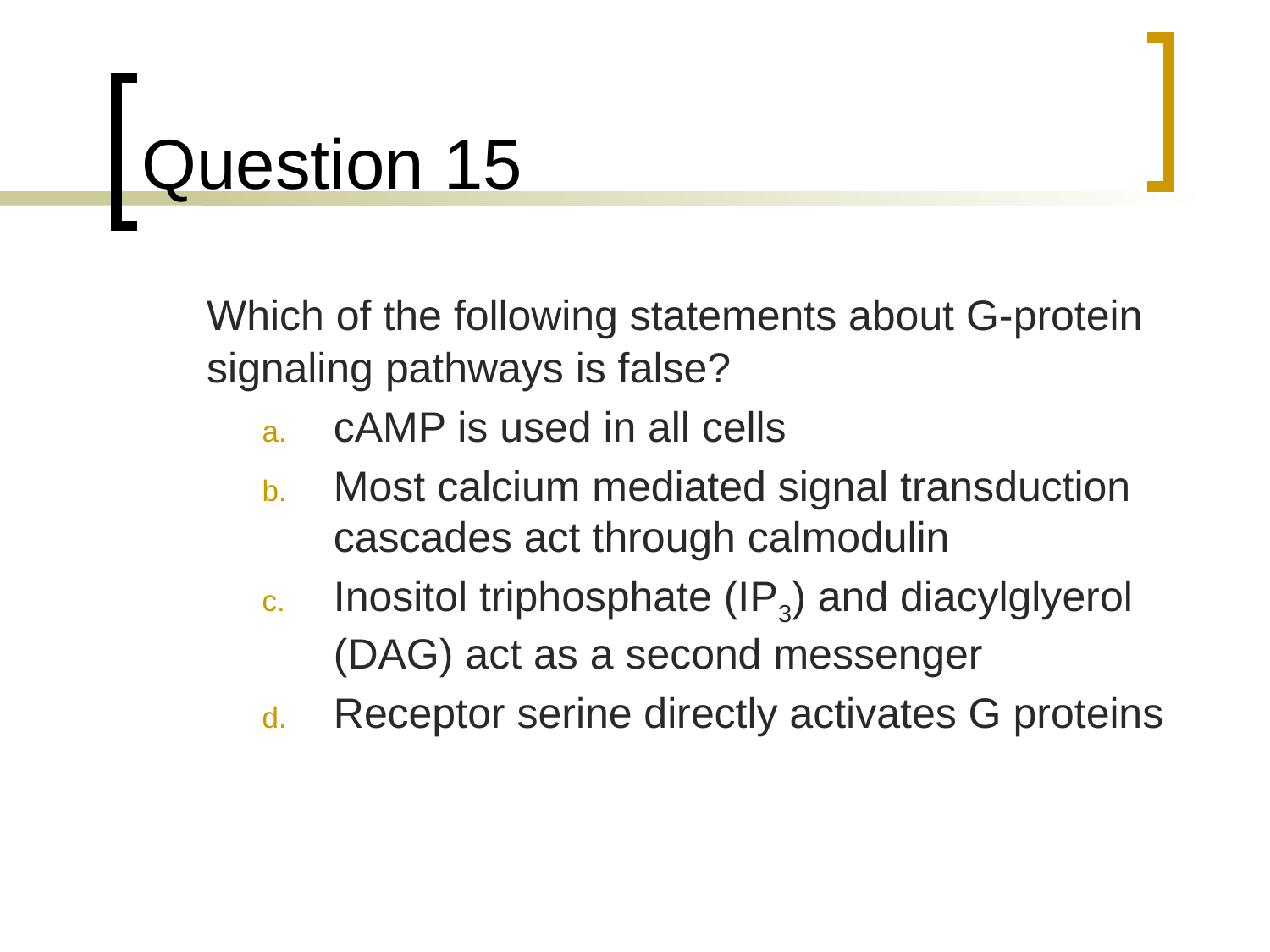

# Question 15
	Which of the following statements about G-protein signaling pathways is false?
cAMP is used in all cells
Most calcium mediated signal transduction cascades act through calmodulin
Inositol triphosphate (IP3) and diacylglyerol (DAG) act as a second messenger
Receptor serine directly activates G proteins